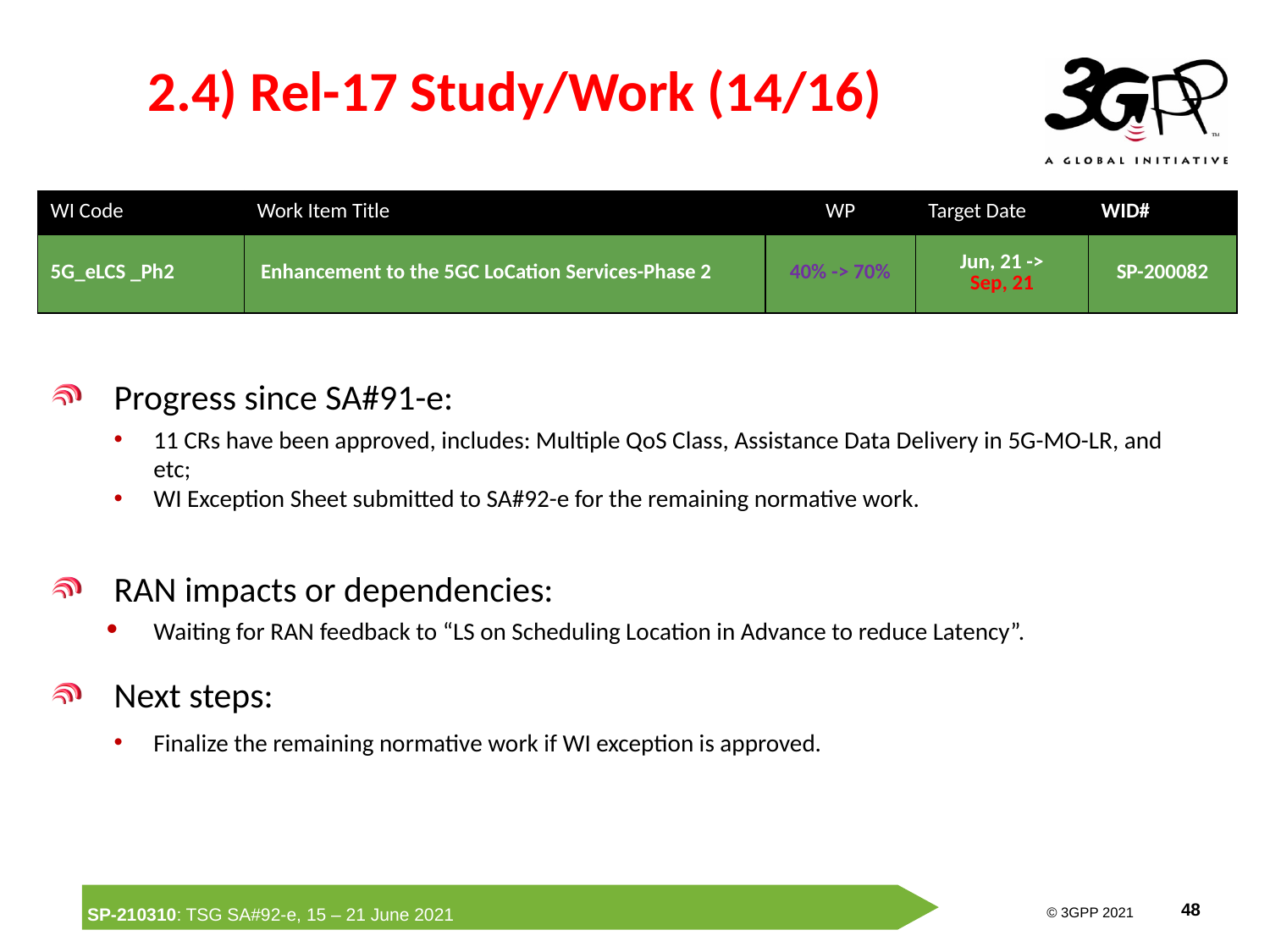

# 2.4) Rel-17 Study/Work (14/16)
| WI Code | Work Item Title | WP | Target Date | WID# |
| --- | --- | --- | --- | --- |
| 5G\_eLCS \_Ph2 | Enhancement to the 5GC LoCation Services-Phase 2 | 40% -> 70% | Jun, 21 -> Sep, 21 | SP-200082 |
Progress since SA#91-e:
11 CRs have been approved, includes: Multiple QoS Class, Assistance Data Delivery in 5G-MO-LR, and etc;
WI Exception Sheet submitted to SA#92-e for the remaining normative work.

RAN impacts or dependencies:
Waiting for RAN feedback to “LS on Scheduling Location in Advance to reduce Latency”.

Next steps:
Finalize the remaining normative work if WI exception is approved.